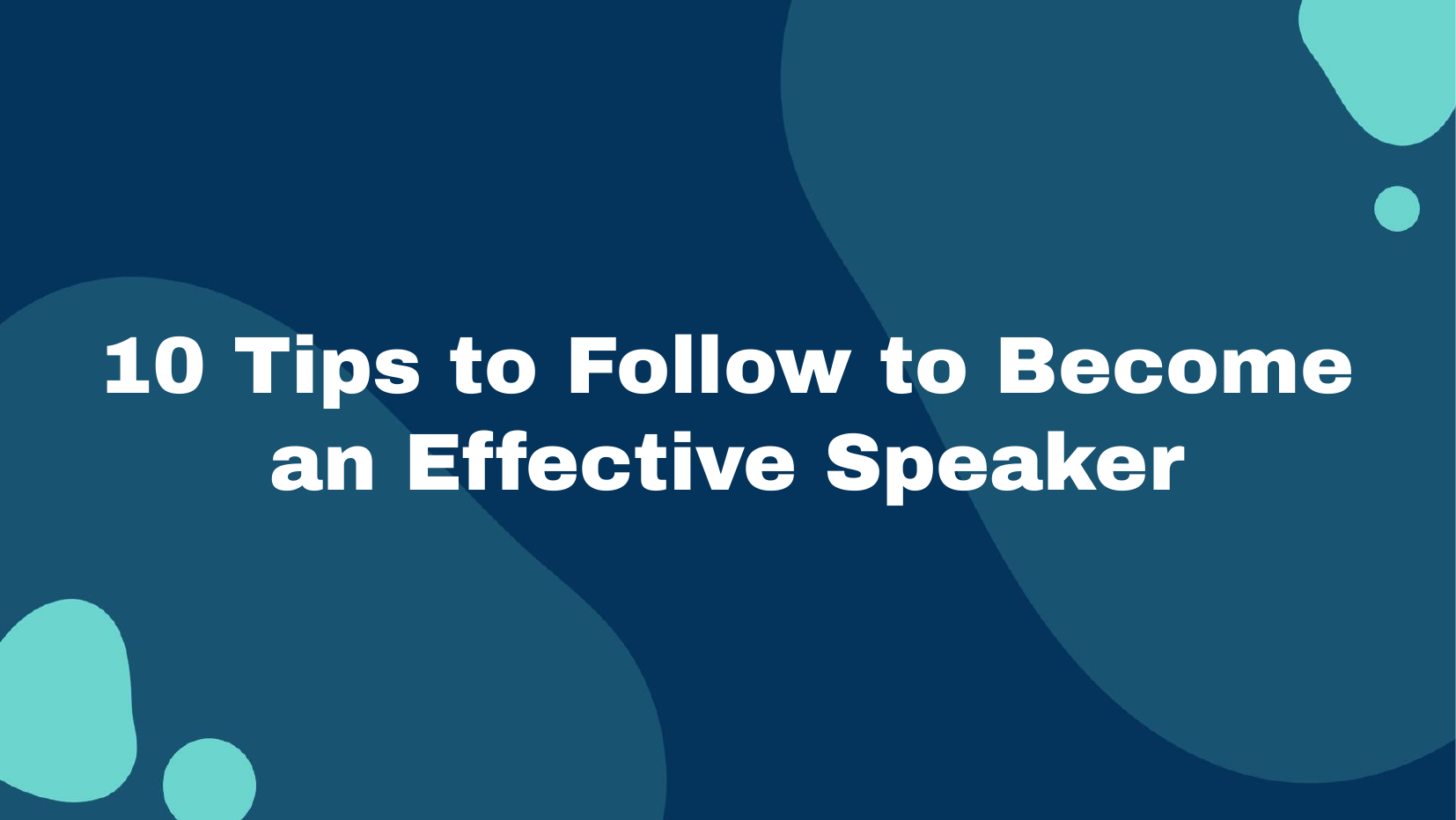

# 10 Tips to Follow to Become an Effective Speaker